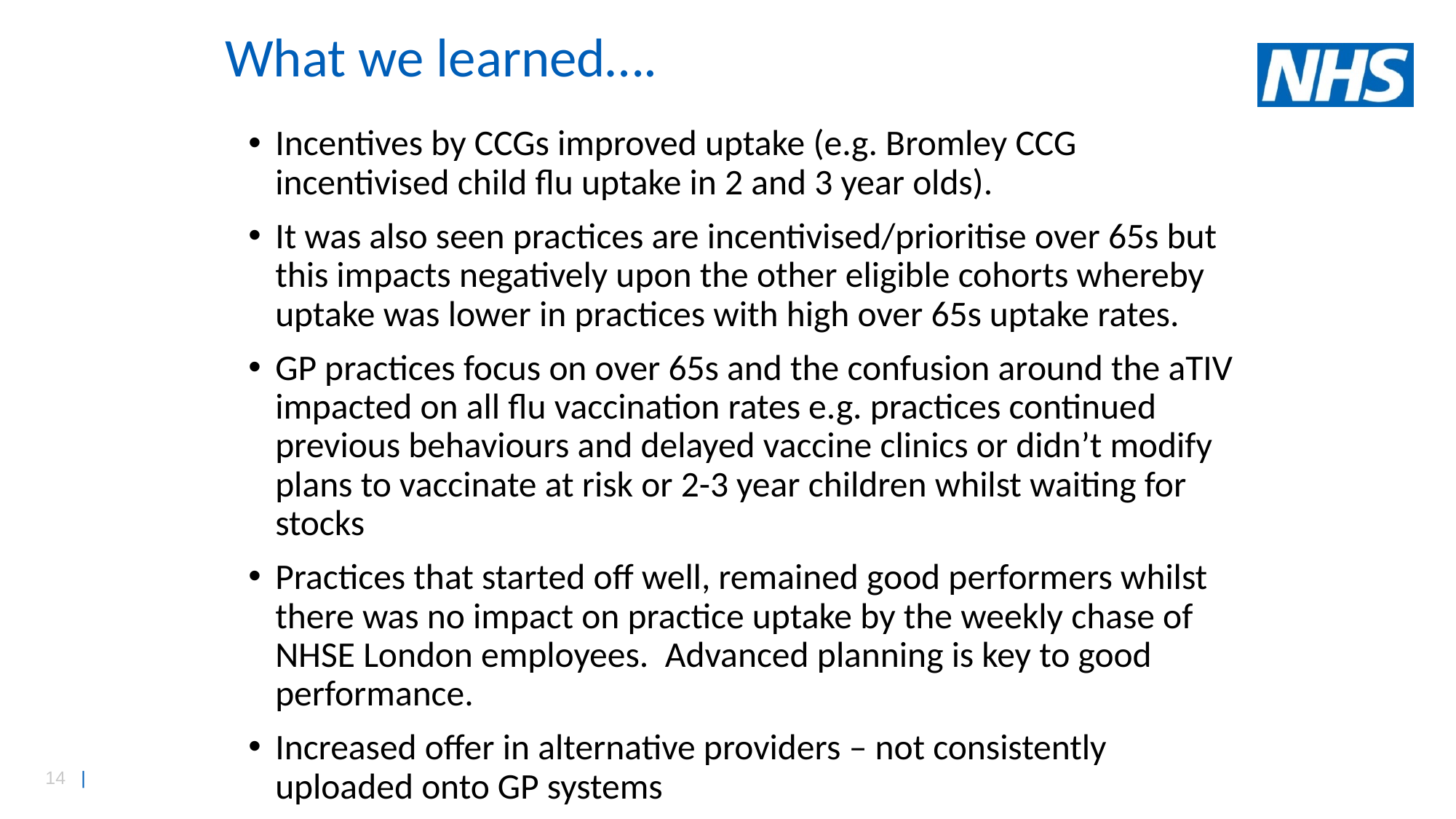

# What we learned….
Incentives by CCGs improved uptake (e.g. Bromley CCG incentivised child flu uptake in 2 and 3 year olds).
It was also seen practices are incentivised/prioritise over 65s but this impacts negatively upon the other eligible cohorts whereby uptake was lower in practices with high over 65s uptake rates.
GP practices focus on over 65s and the confusion around the aTIV impacted on all flu vaccination rates e.g. practices continued previous behaviours and delayed vaccine clinics or didn’t modify plans to vaccinate at risk or 2-3 year children whilst waiting for stocks
Practices that started off well, remained good performers whilst there was no impact on practice uptake by the weekly chase of NHSE London employees.  Advanced planning is key to good performance.
Increased offer in alternative providers – not consistently uploaded onto GP systems